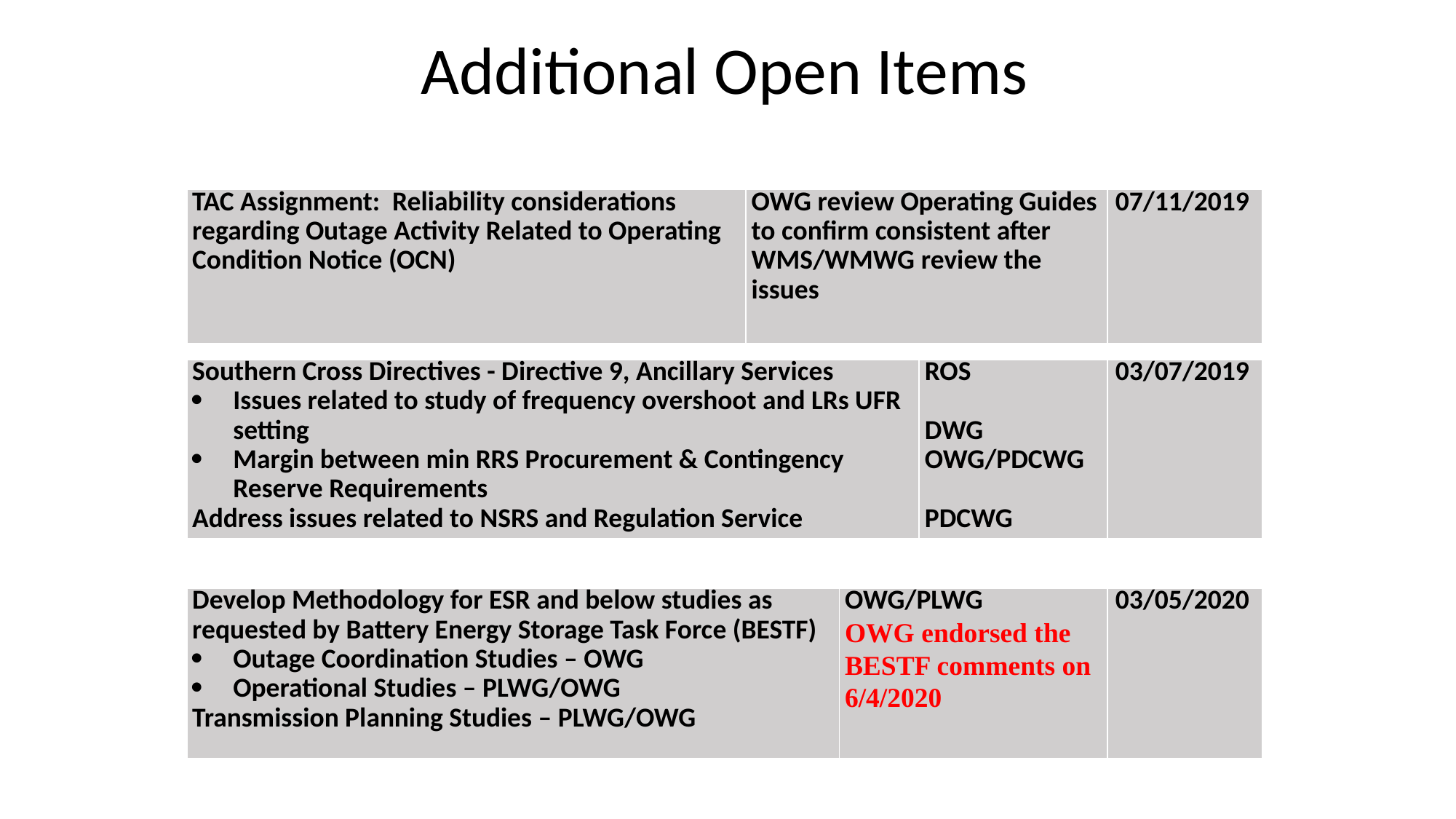

# Additional Open Items
| TAC Assignment: Reliability considerations regarding Outage Activity Related to Operating Condition Notice (OCN) | OWG review Operating Guides to confirm consistent after WMS/WMWG review the issues | 07/11/2019 |
| --- | --- | --- |
| Southern Cross Directives - Directive 9, Ancillary Services Issues related to study of frequency overshoot and LRs UFR setting Margin between min RRS Procurement & Contingency Reserve Requirements Address issues related to NSRS and Regulation Service | ROS   DWG OWG/PDCWG   PDCWG | 03/07/2019 |
| --- | --- | --- |
| Develop Methodology for ESR and below studies as requested by Battery Energy Storage Task Force (BESTF) Outage Coordination Studies – OWG Operational Studies – PLWG/OWG Transmission Planning Studies – PLWG/OWG | OWG/PLWG OWG endorsed the BESTF comments on 6/4/2020 | 03/05/2020 |
| --- | --- | --- |